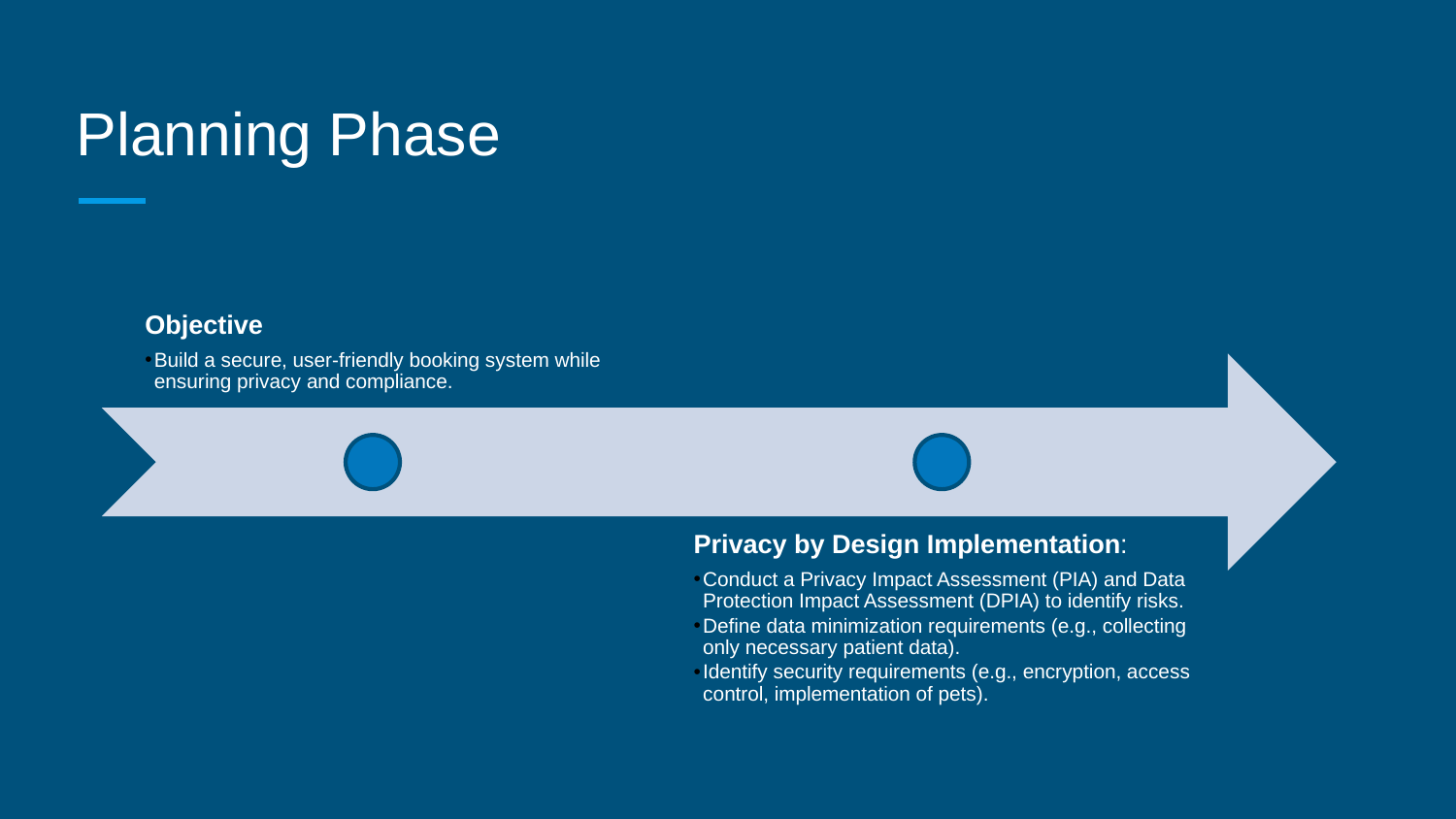

# Planning Phase

Objective
Build a secure, user-friendly booking system while ensuring privacy and compliance.
Privacy by Design Implementation:
Conduct a Privacy Impact Assessment (PIA) and Data Protection Impact Assessment (DPIA) to identify risks.
Define data minimization requirements (e.g., collecting only necessary patient data).
Identify security requirements (e.g., encryption, access control, implementation of pets).